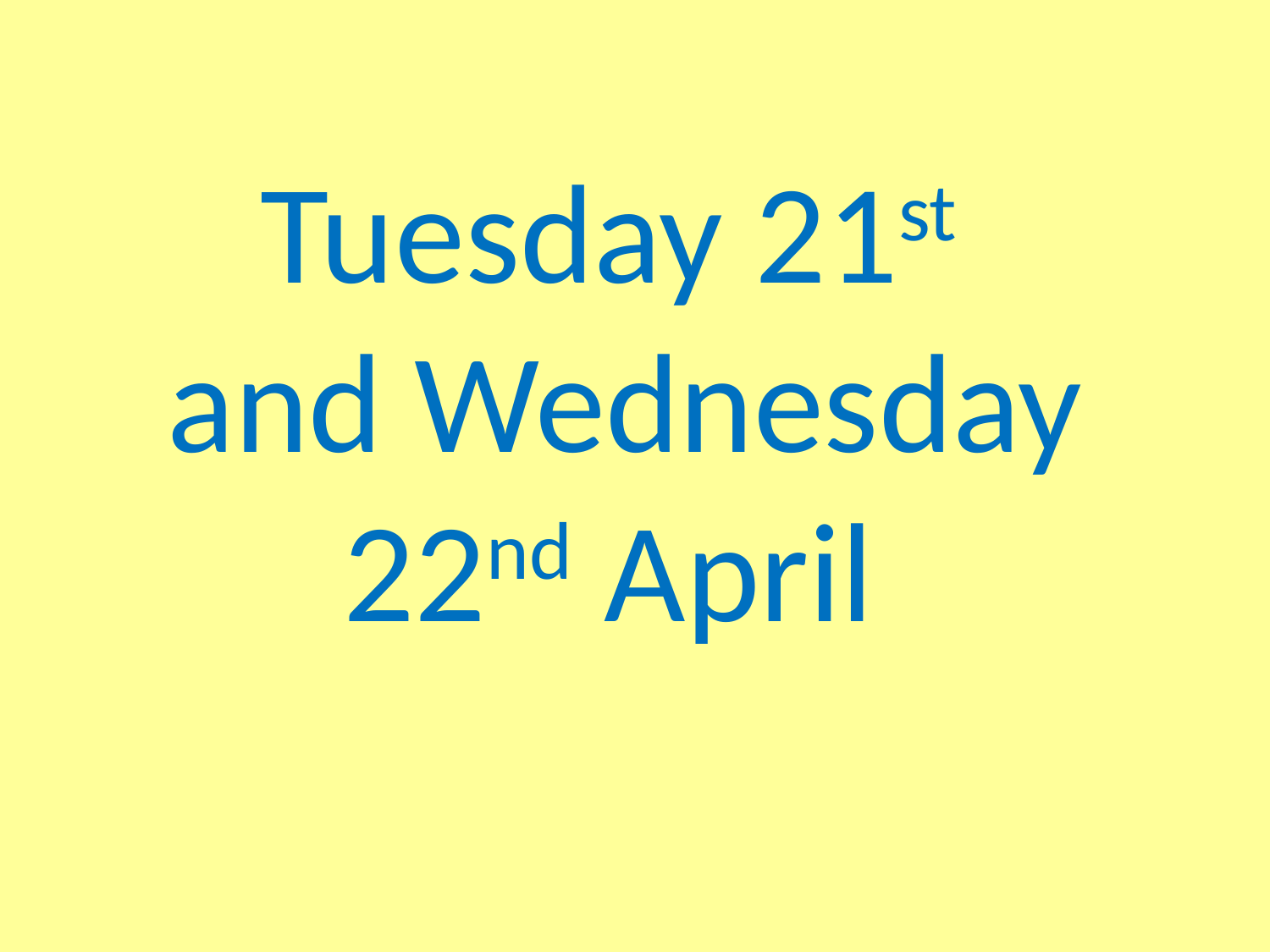

# Tuesday 21st and Wednesday 22nd April